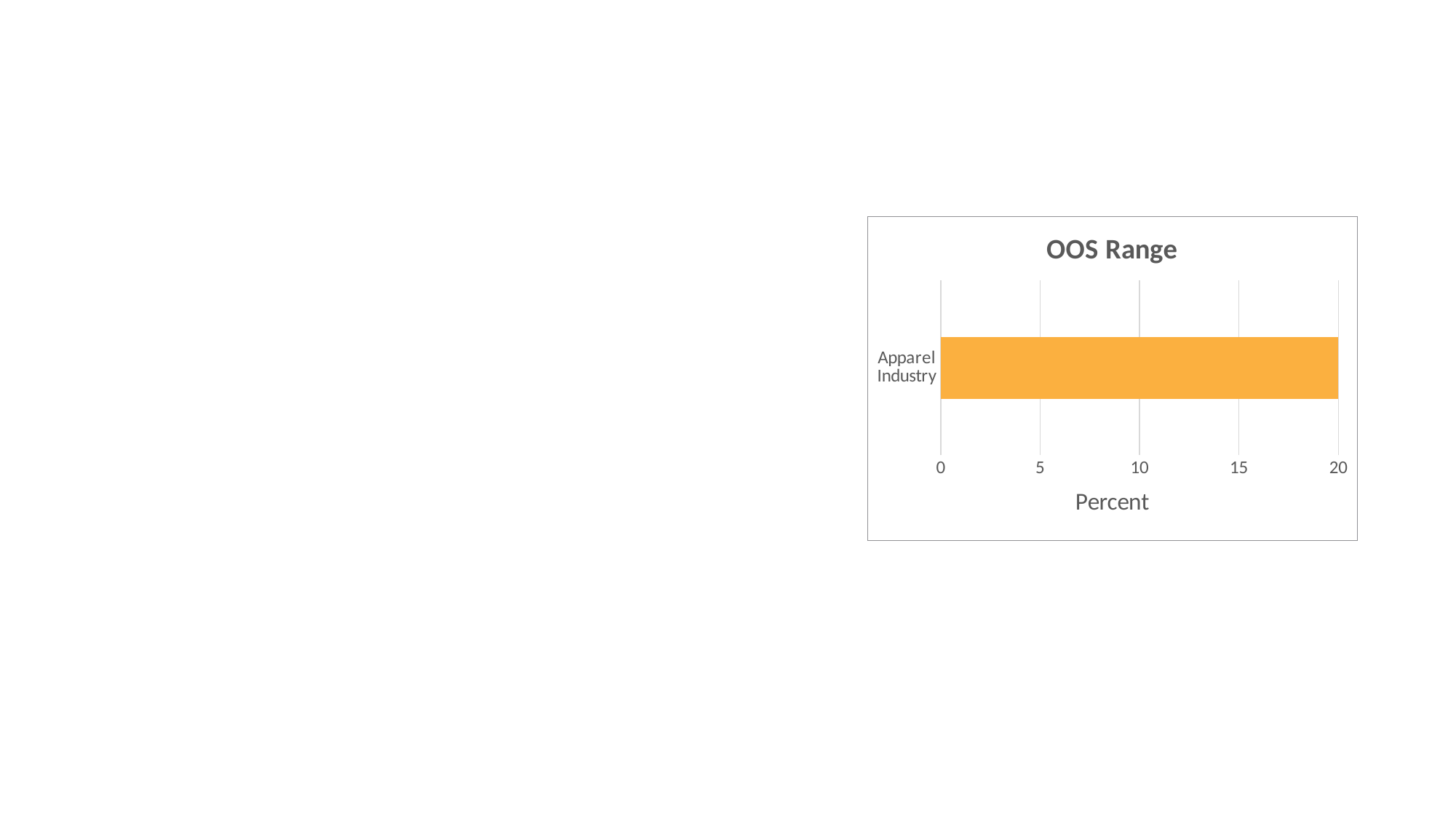

### Chart: OOS Range

| Category | Series 1 |
|---|---|
| Apparel
Industry | 20.0 |